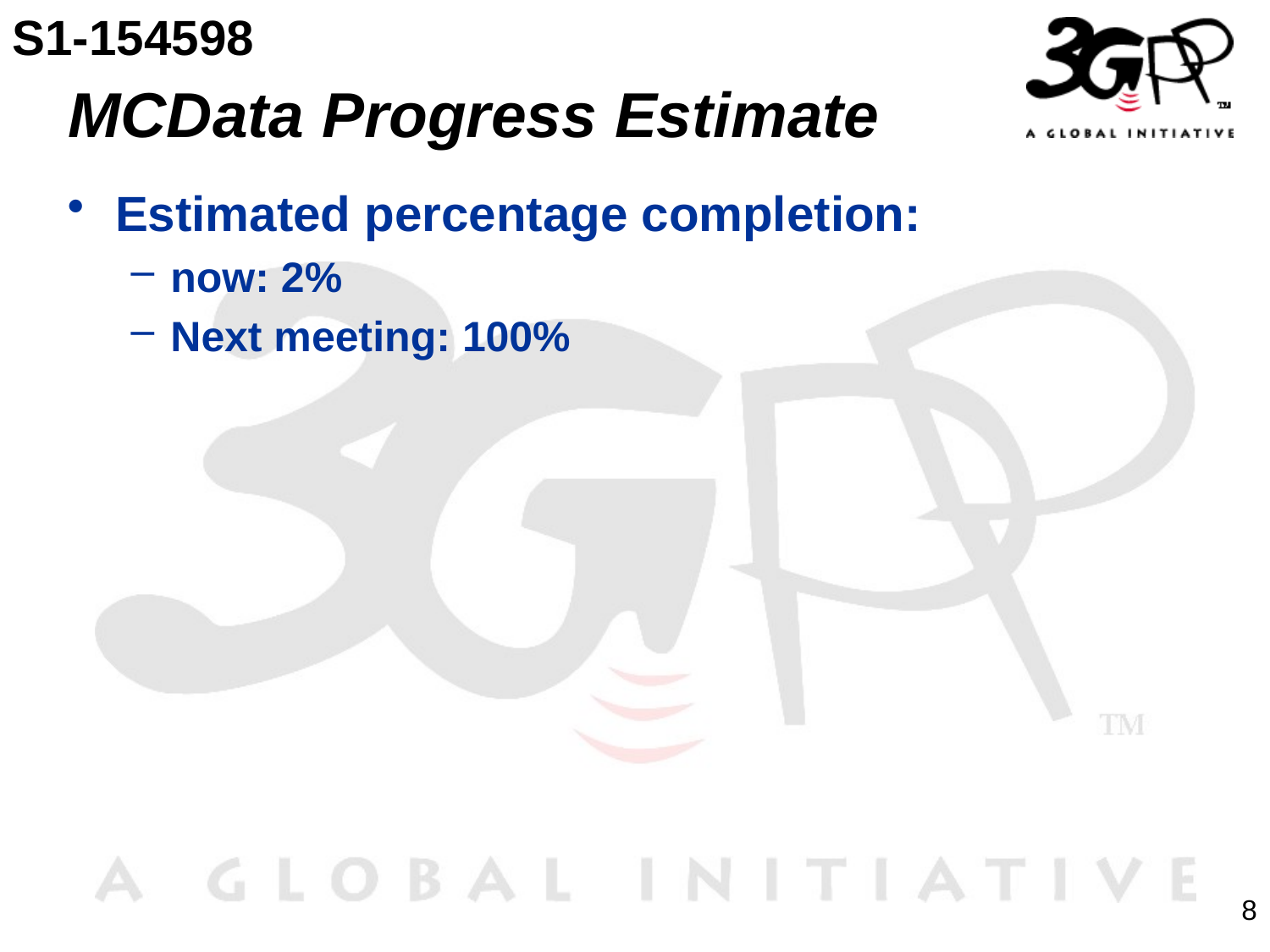

S1-154598
# MCData Progress Estimate
Estimated percentage completion:
now: 2%
Next meeting: 100%
8